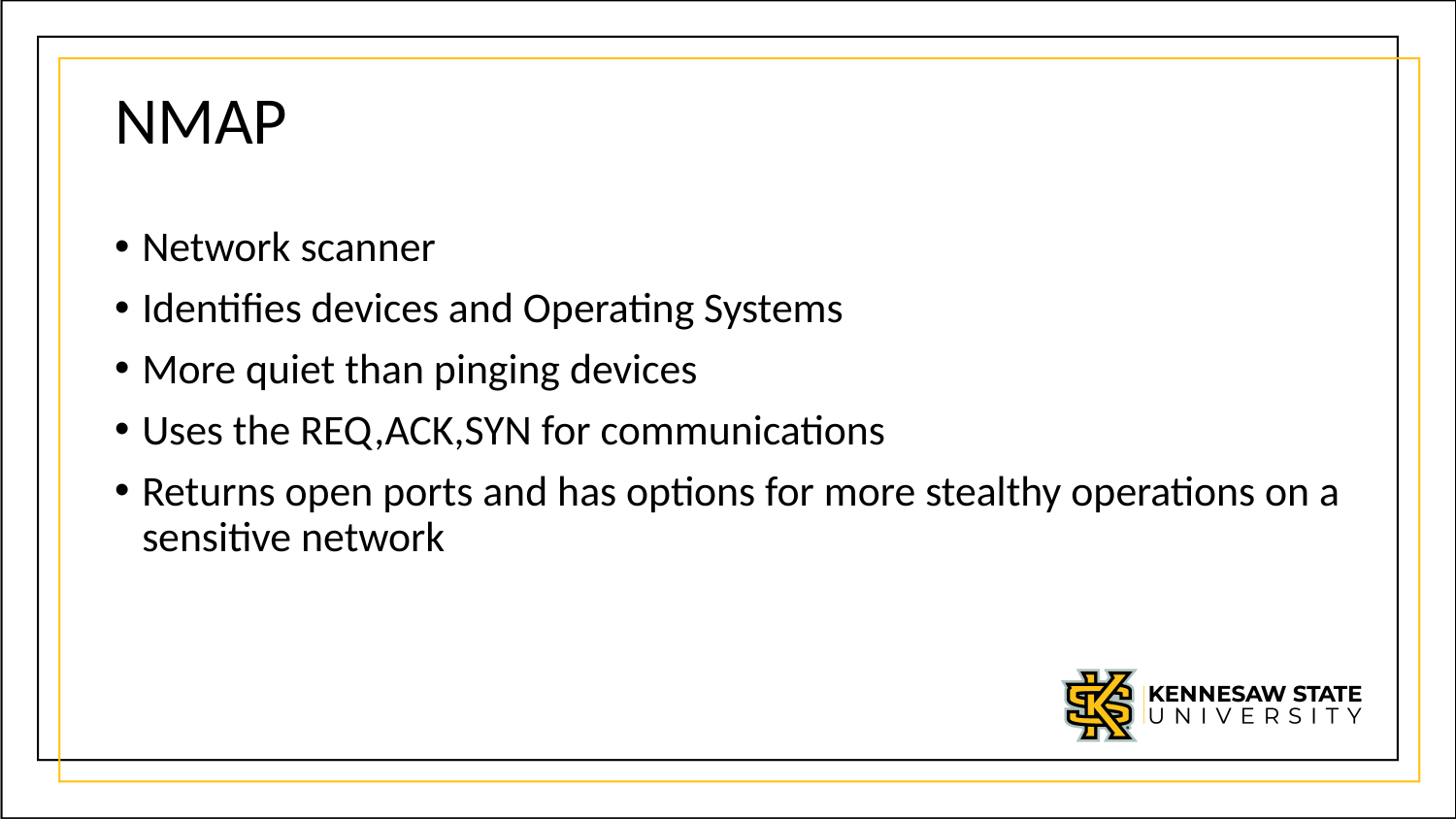

# NMAP
Network scanner
Identifies devices and Operating Systems
More quiet than pinging devices
Uses the REQ,ACK,SYN for communications
Returns open ports and has options for more stealthy operations on a sensitive network